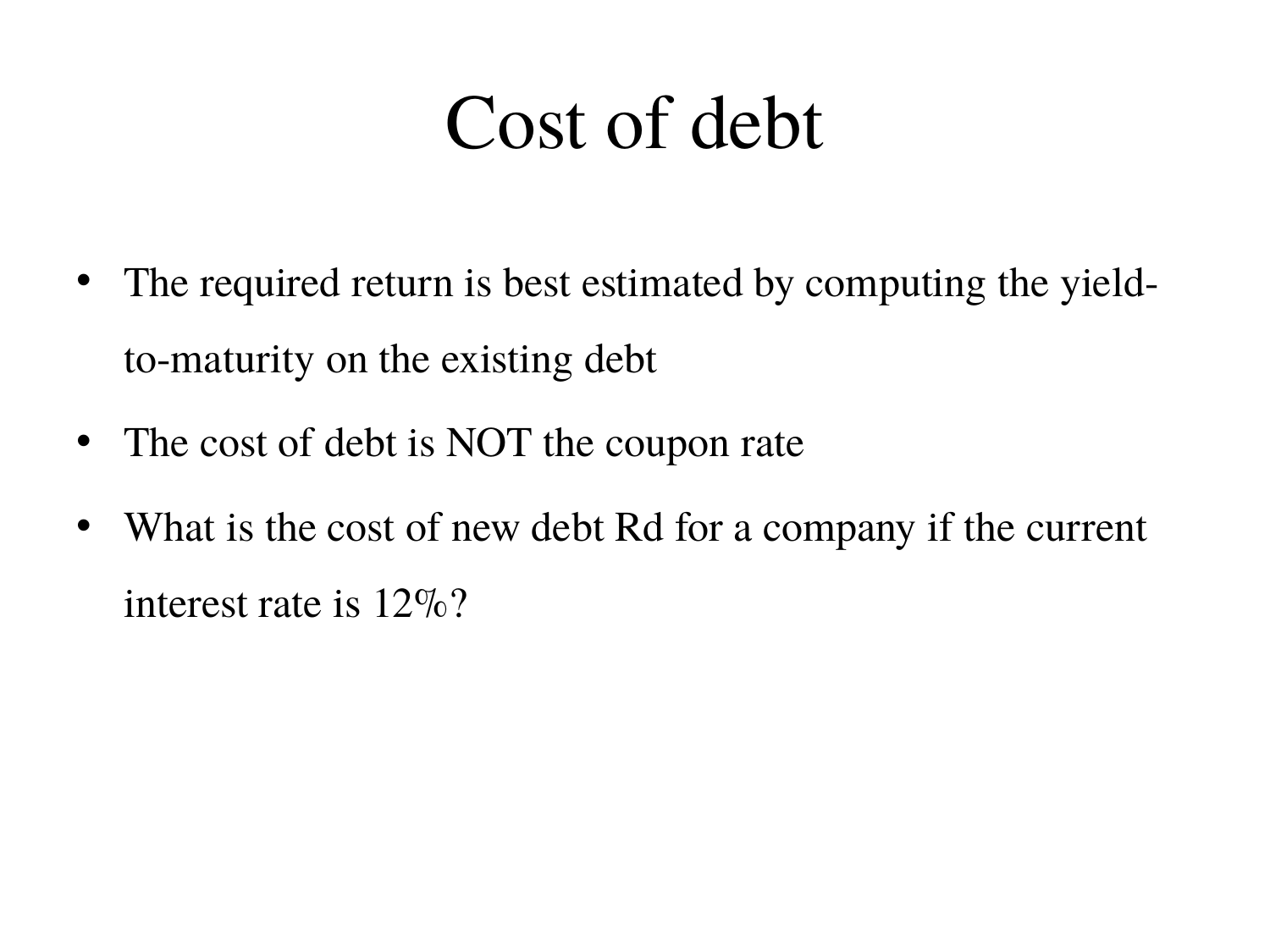

# Cost of debt
The required return is best estimated by computing the yield-to-maturity on the existing debt
The cost of debt is NOT the coupon rate
What is the cost of new debt Rd for a company if the current interest rate is 12%?